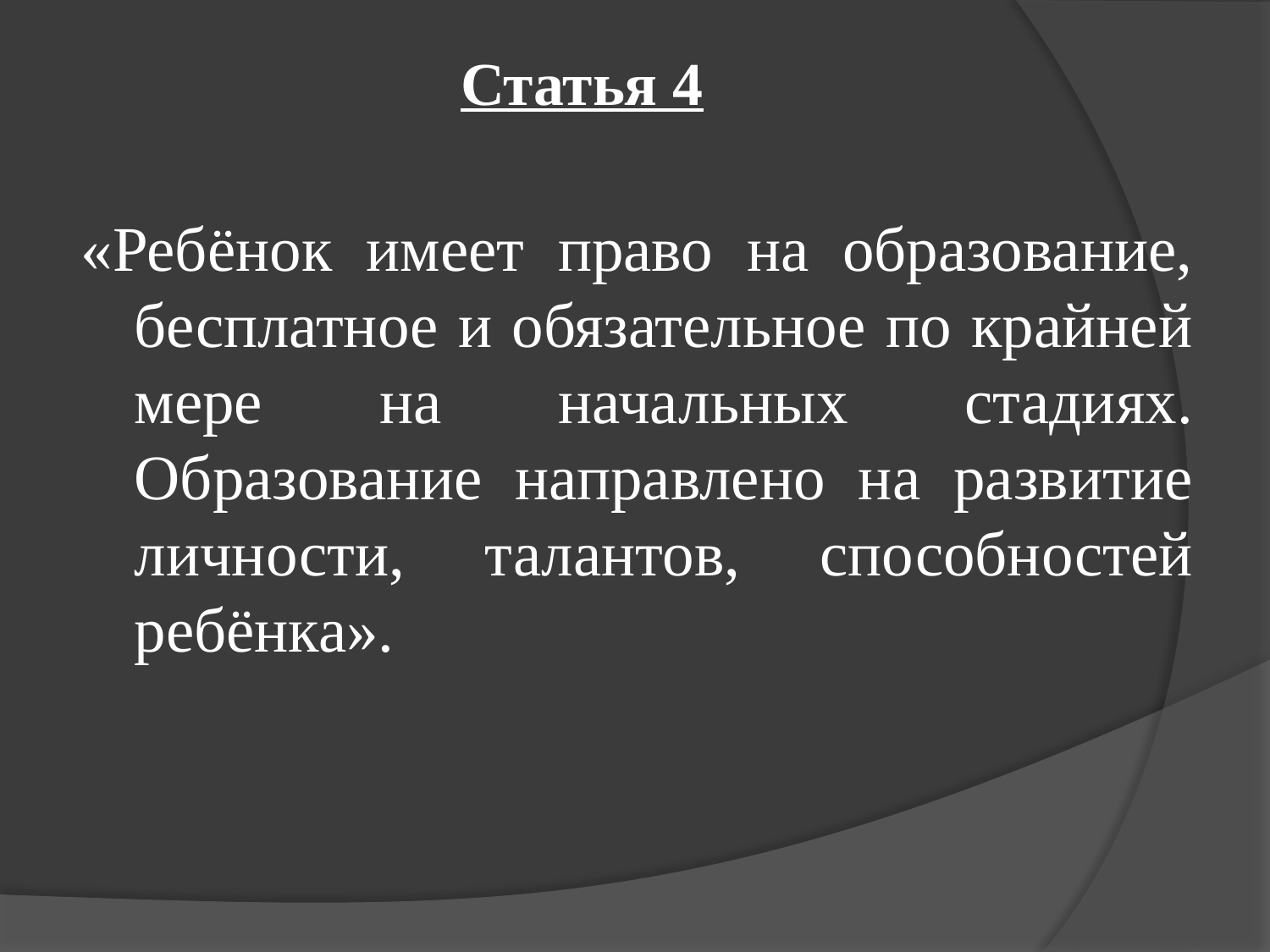

# Статья 4
«Ребёнок имеет право на образование, бесплатное и обязательное по крайней мере на начальных стадиях. Образование направлено на развитие личности, талантов, способностей ребёнка».